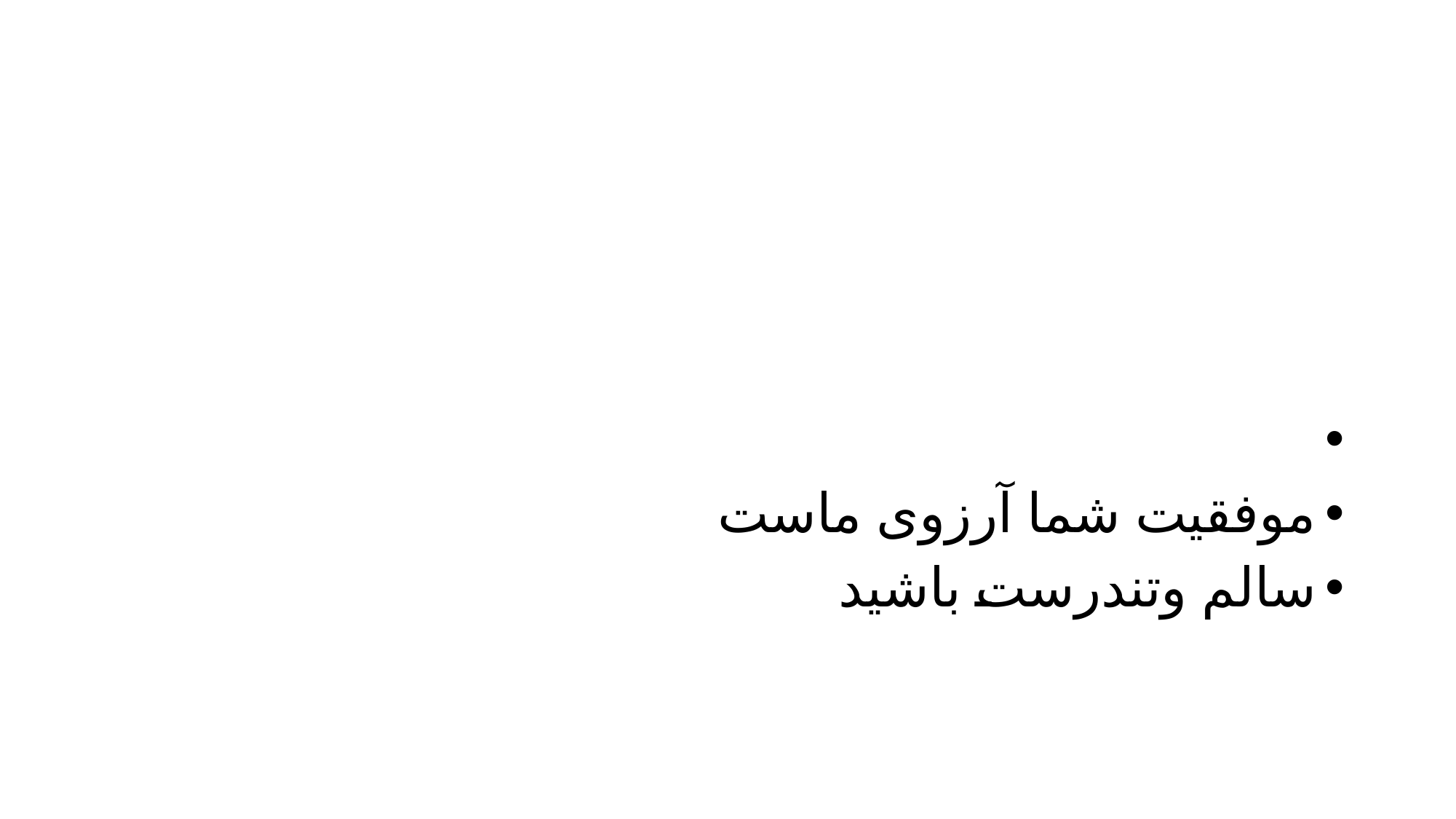

#

موفقیت شما آرزوی ماست
سالم وتندرست باشید